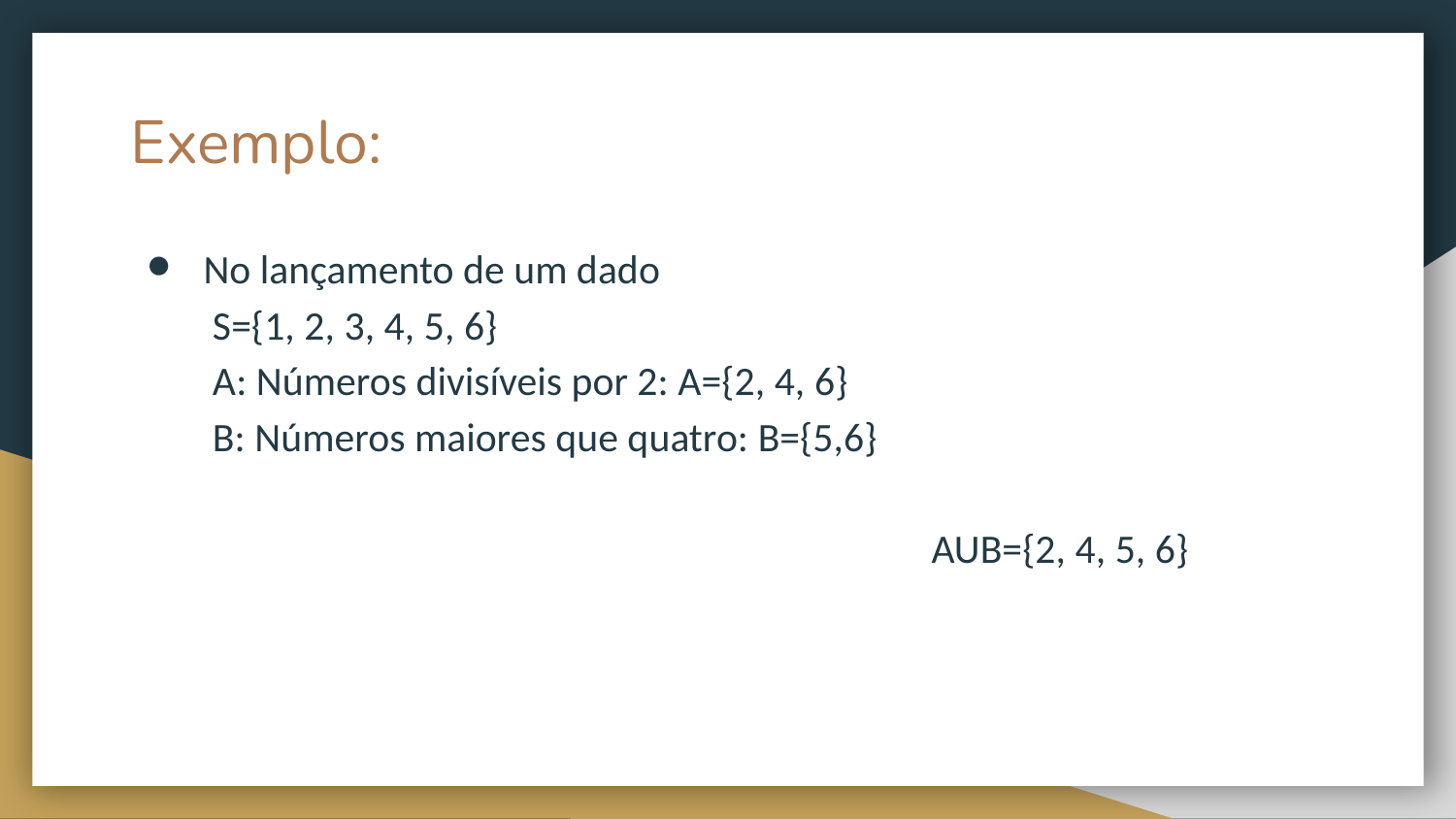

# Exemplo:
No lançamento de um dado
 S={1, 2, 3, 4, 5, 6}
 A: Números divisíveis por 2: A={2, 4, 6}
 B: Números maiores que quatro: B={5,6}
 					AUB={2, 4, 5, 6}